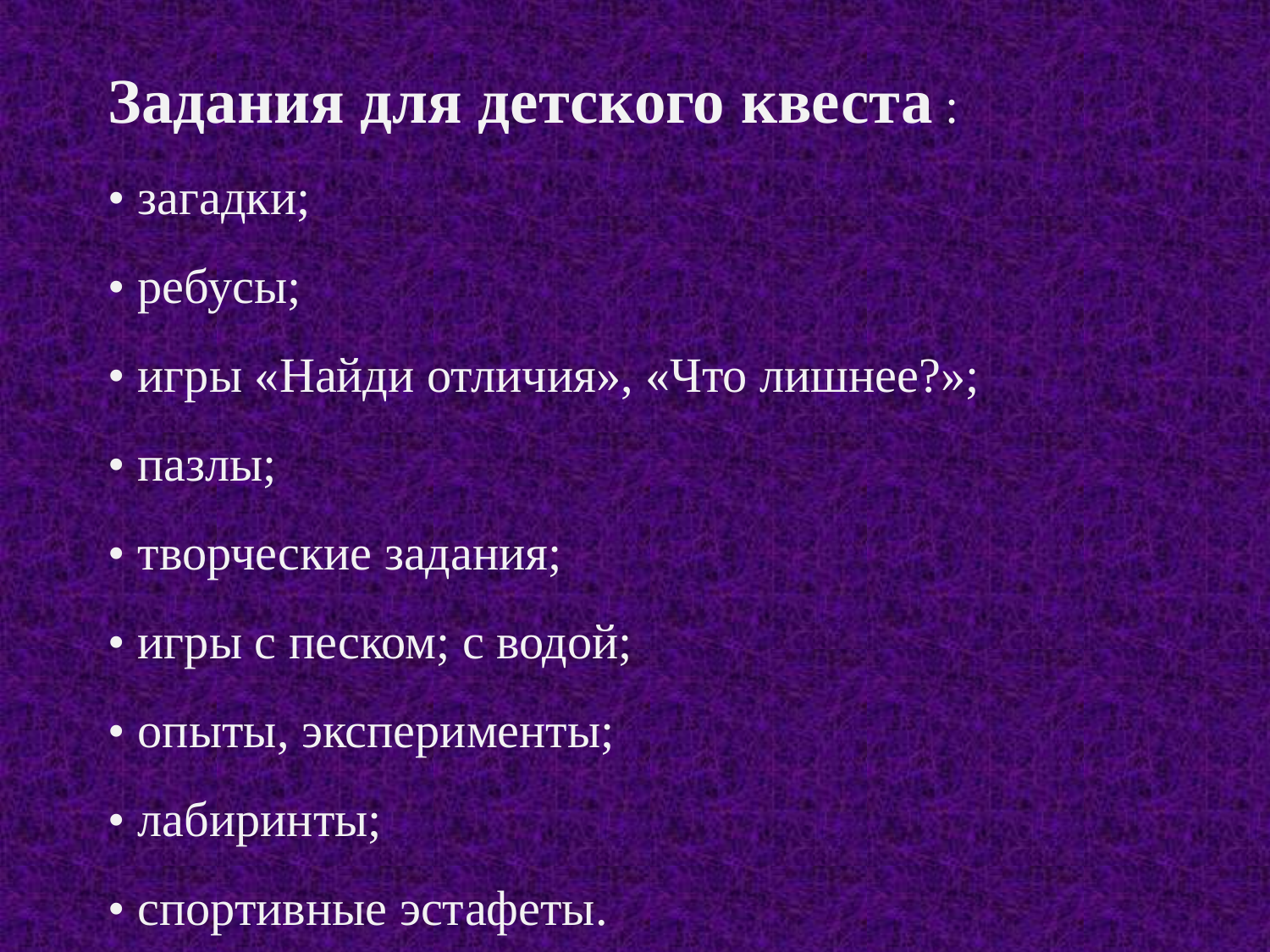

Задания для детского квеста :
• загадки;
• ребусы;
• игры «Найди отличия», «Что лишнее?»;
• пазлы;
• творческие задания;
• игры с песком; с водой;
• опыты, эксперименты;
• лабиринты;
• спортивные эстафеты.